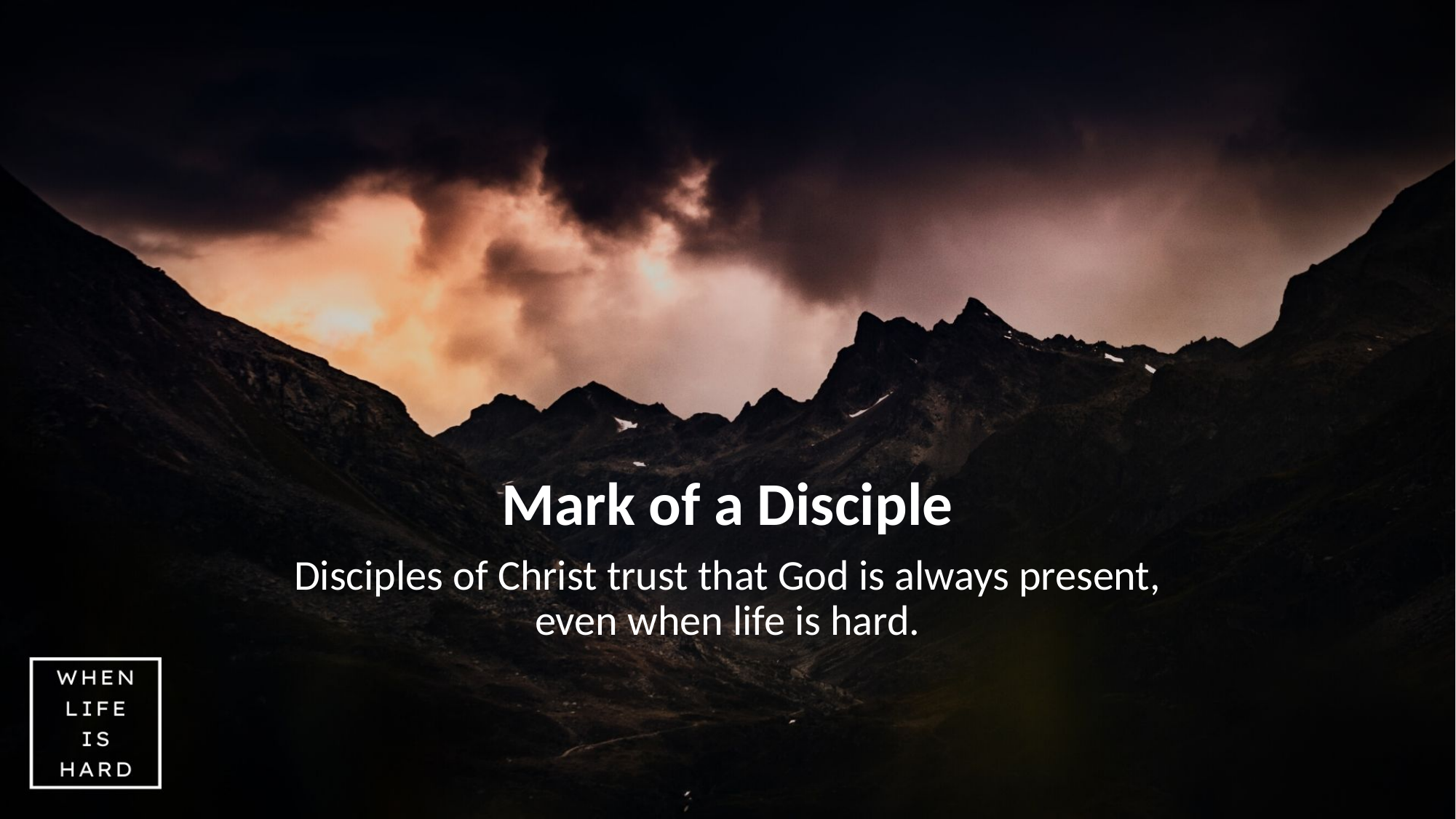

Mark of a Disciple
Disciples of Christ trust that God is always present, even when life is hard.